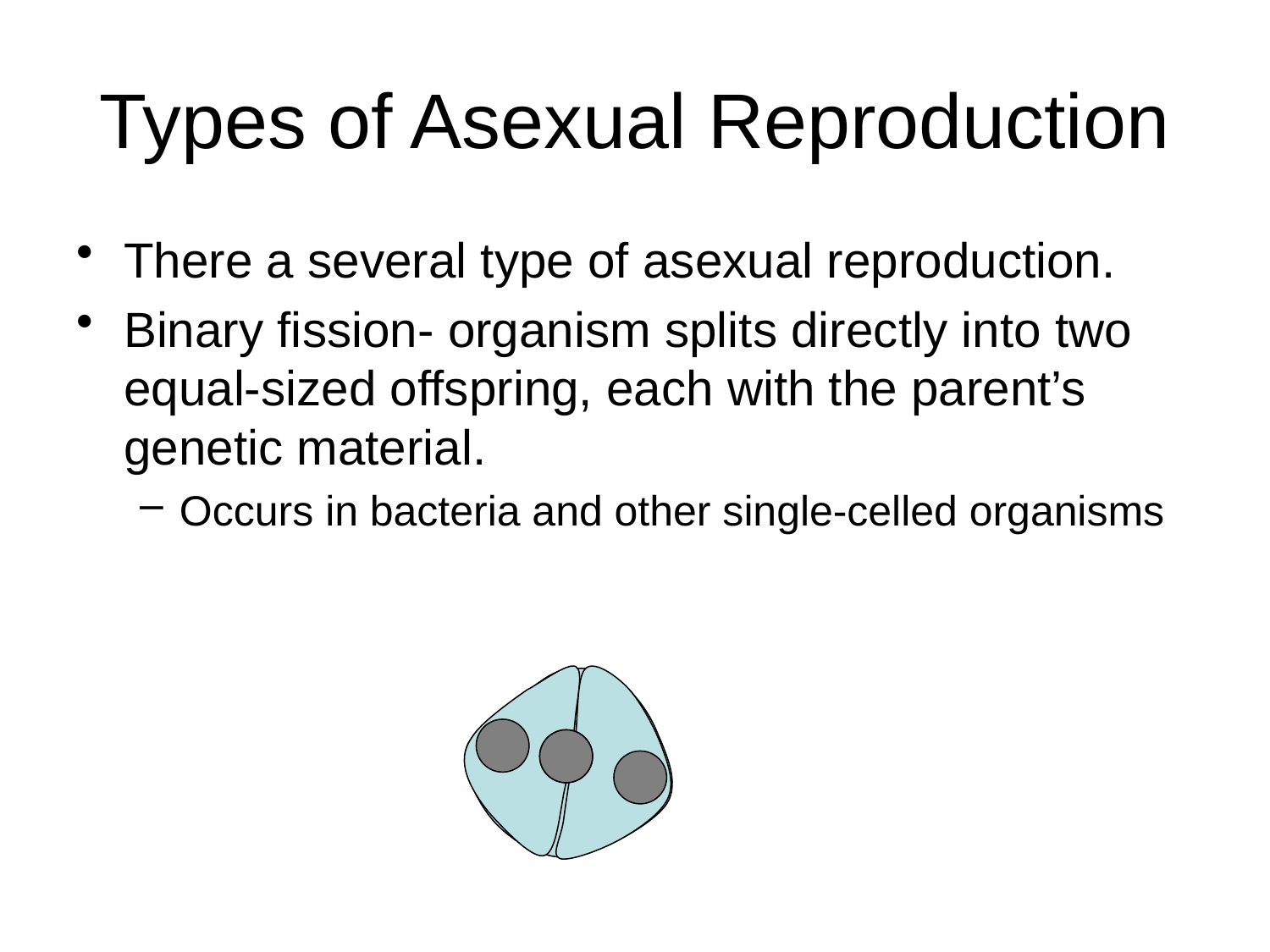

# Types of Asexual Reproduction
There a several type of asexual reproduction.
Binary fission- organism splits directly into two equal-sized offspring, each with the parent’s genetic material.
Occurs in bacteria and other single-celled organisms